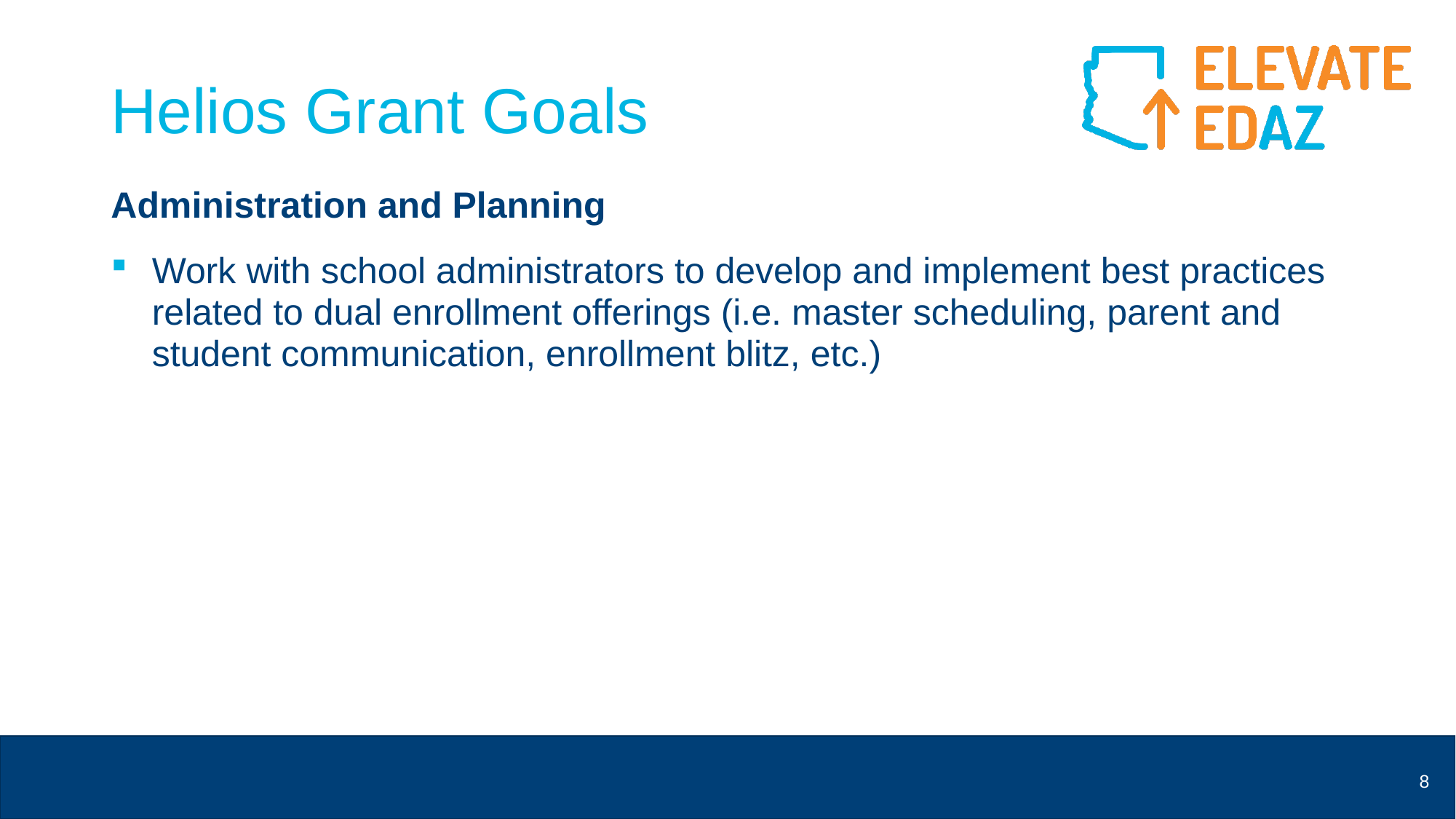

# Helios Grant Goals
Administration and Planning
Work with school administrators to develop and implement best practices related to dual enrollment offerings (i.e. master scheduling, parent and student communication, enrollment blitz, etc.)
8